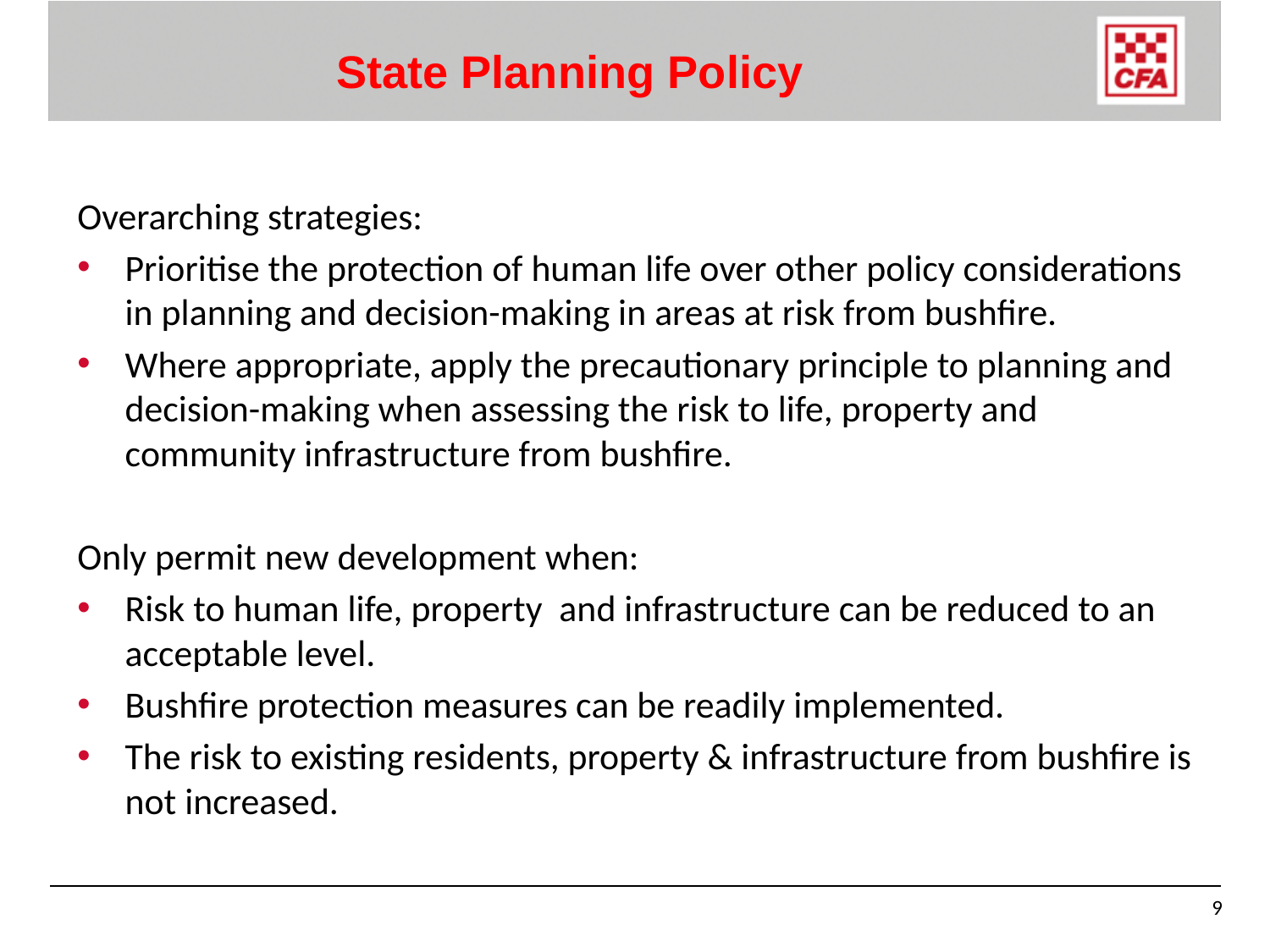

# State Planning Policy
Overarching strategies:
Prioritise the protection of human life over other policy considerations in planning and decision-making in areas at risk from bushfire.
Where appropriate, apply the precautionary principle to planning and decision-making when assessing the risk to life, property and community infrastructure from bushfire.

Only permit new development when:
Risk to human life, property  and infrastructure can be reduced to an acceptable level.
Bushfire protection measures can be readily implemented.
The risk to existing residents, property & infrastructure from bushfire is not increased.